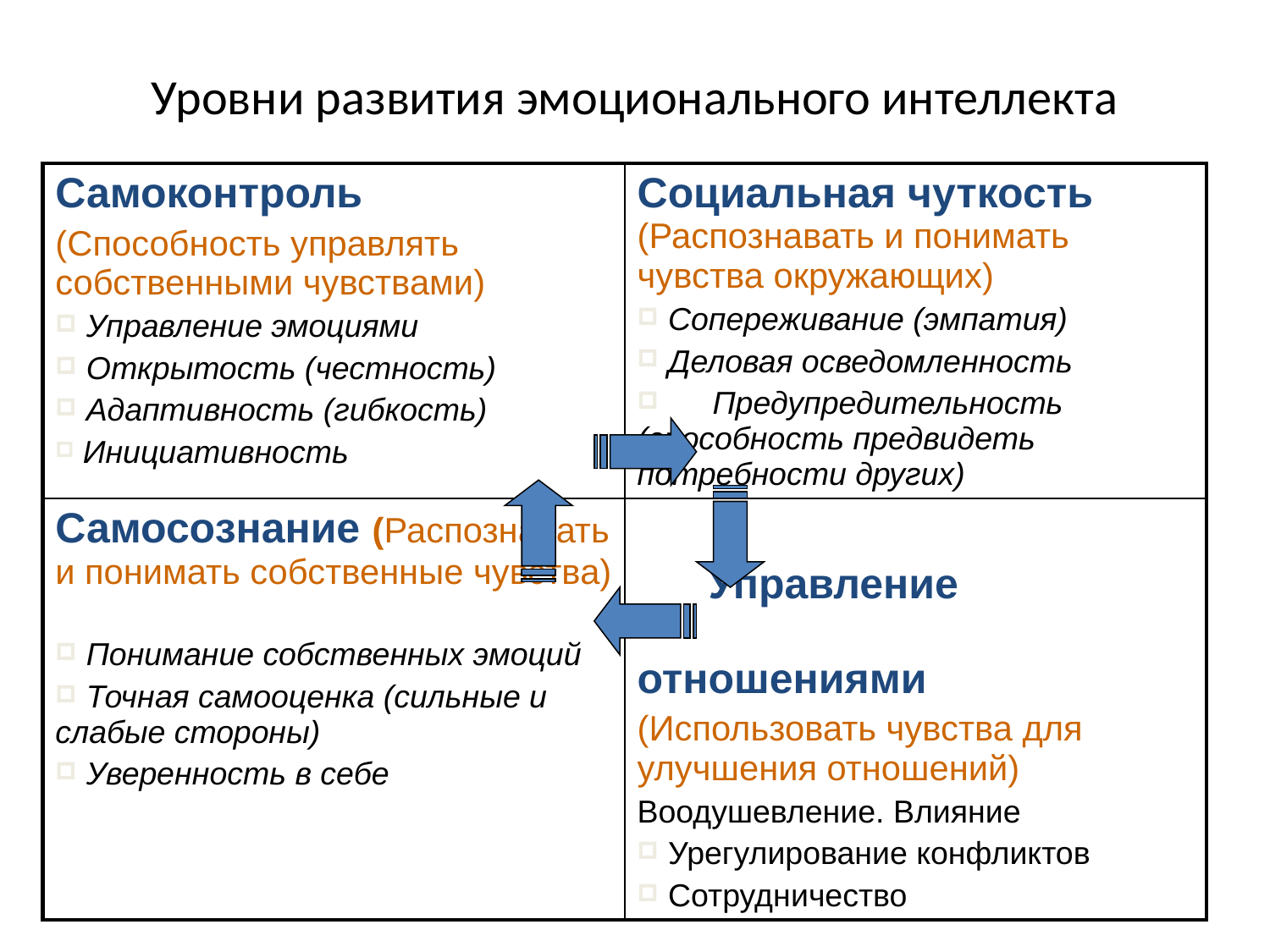

# Уровни развития эмоционального интеллекта
| Самоконтроль (Способность управлять собственными чувствами) Управление эмоциями Открытость (честность) Адаптивность (гибкость) Инициативность | Социальная чуткость (Распознавать и понимать чувства окружающих) Сопереживание (эмпатия) Деловая осведомленность Предупредительность (способность предвидеть потребности других) |
| --- | --- |
| Самосознание (Распознавать и понимать собственные чувства) Понимание собственных эмоций Точная самооценка (сильные и слабые стороны) Уверенность в себе | Управление отношениями (Использовать чувства для улучшения отношений) Воодушевление. Влияние Урегулирование конфликтов Сотрудничество |